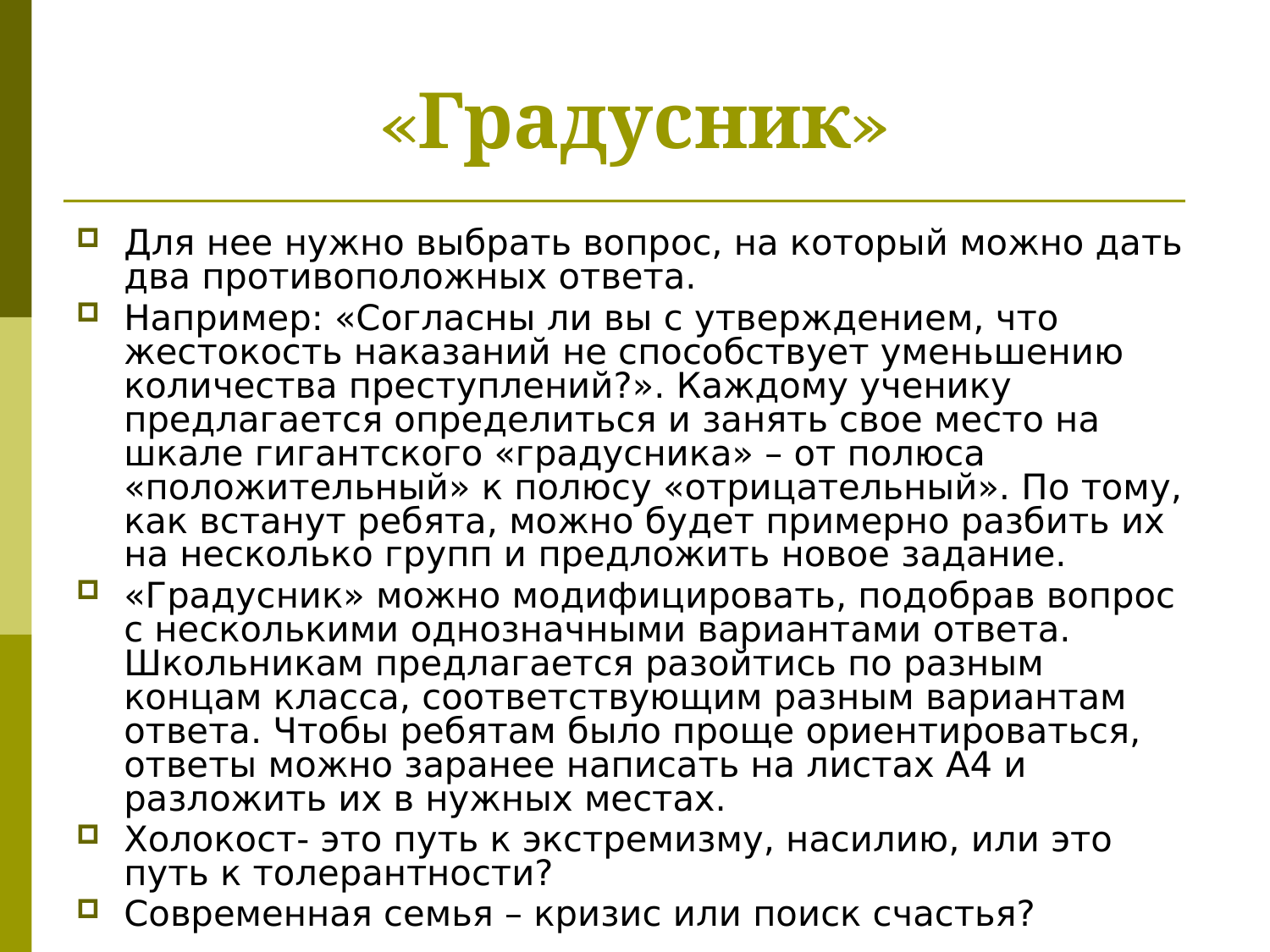

«Градусник»
Для нее нужно выбрать вопрос, на который можно дать два противоположных ответа.
Например: «Согласны ли вы с утверждением, что жестокость наказаний не способствует уменьшению количества преступлений?». Каждому ученику предлагается определиться и занять свое место на шкале гигантского «градусника» – от полюса «положительный» к полюсу «отрицательный». По тому, как встанут ребята, можно будет примерно разбить их на несколько групп и предложить новое задание.
«Градусник» можно модифицировать, подобрав вопрос с несколькими однозначными вариантами ответа. Школьникам предлагается разойтись по разным концам класса, соответствующим разным вариантам ответа. Чтобы ребятам было проще ориентироваться, ответы можно заранее написать на листах А4 и разложить их в нужных местах.
Холокост- это путь к экстремизму, насилию, или это путь к толерантности?
Современная семья – кризис или поиск счастья?